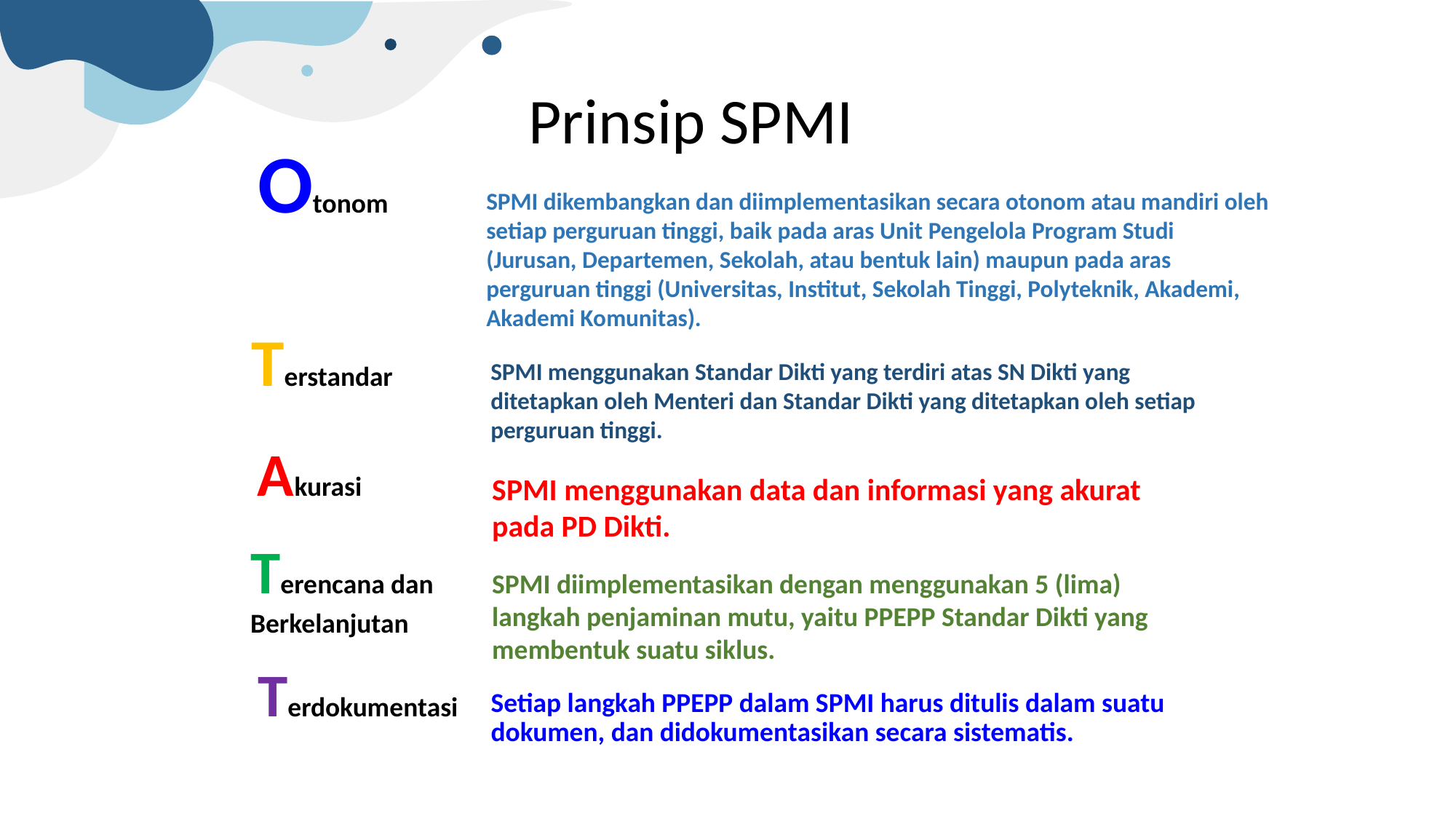

# Prinsip SPMI
Otonom
SPMI dikembangkan dan diimplementasikan secara otonom atau mandiri oleh setiap perguruan tinggi, baik pada aras Unit Pengelola Program Studi (Jurusan, Departemen, Sekolah, atau bentuk lain) maupun pada aras perguruan tinggi (Universitas, Institut, Sekolah Tinggi, Polyteknik, Akademi, Akademi Komunitas).
Terstandar
SPMI menggunakan Standar Dikti yang terdiri atas SN Dikti yang ditetapkan oleh Menteri dan Standar Dikti yang ditetapkan oleh setiap perguruan tinggi.
Akurasi
SPMI menggunakan data dan informasi yang akurat pada PD Dikti.
Terencana dan Berkelanjutan
SPMI diimplementasikan dengan menggunakan 5 (lima) langkah penjaminan mutu, yaitu PPEPP Standar Dikti yang membentuk suatu siklus.
Terdokumentasi
Setiap langkah PPEPP dalam SPMI harus ditulis dalam suatu dokumen, dan didokumentasikan secara sistematis.